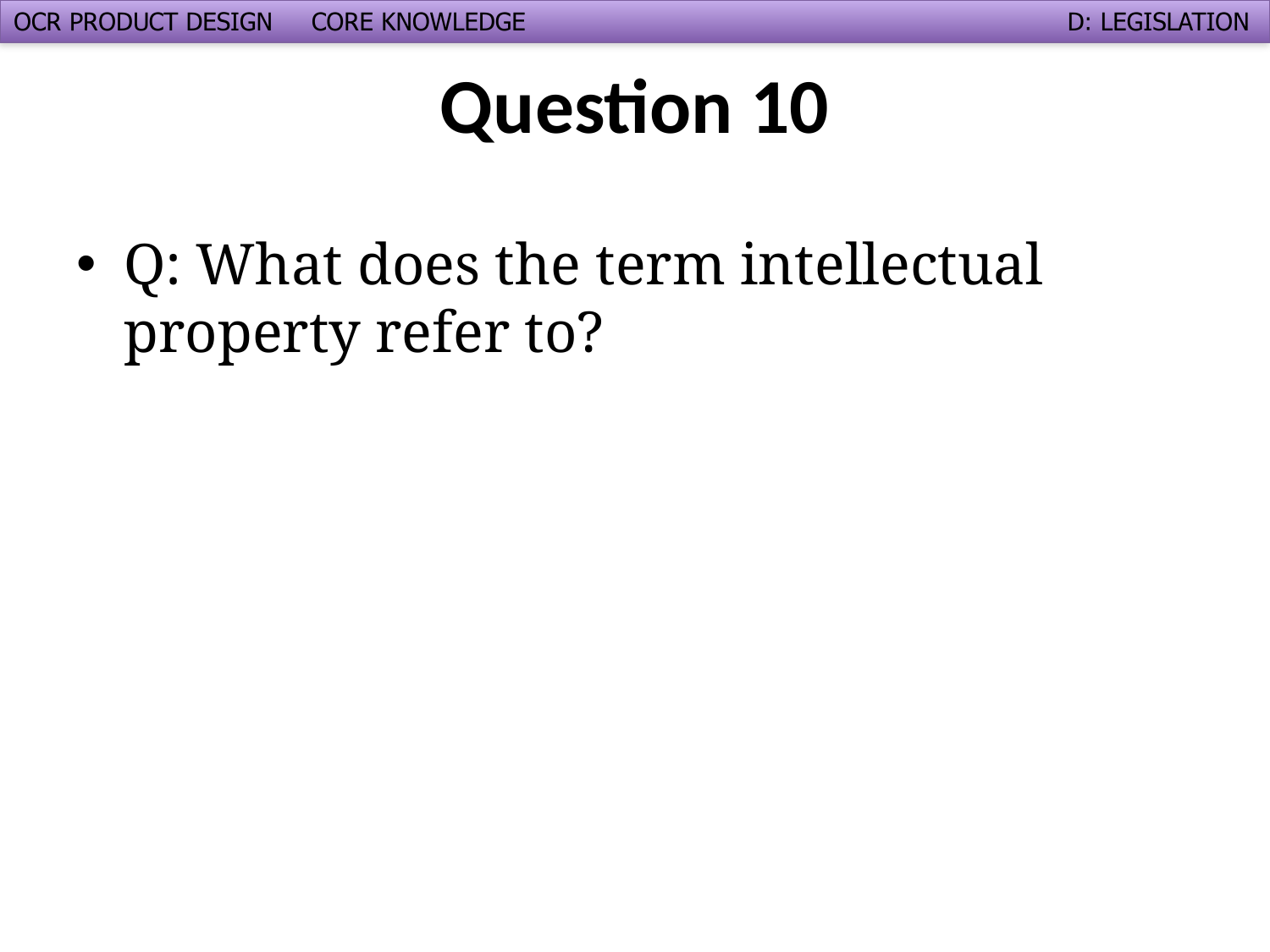

# Question 10
Q: What does the term intellectual property refer to?